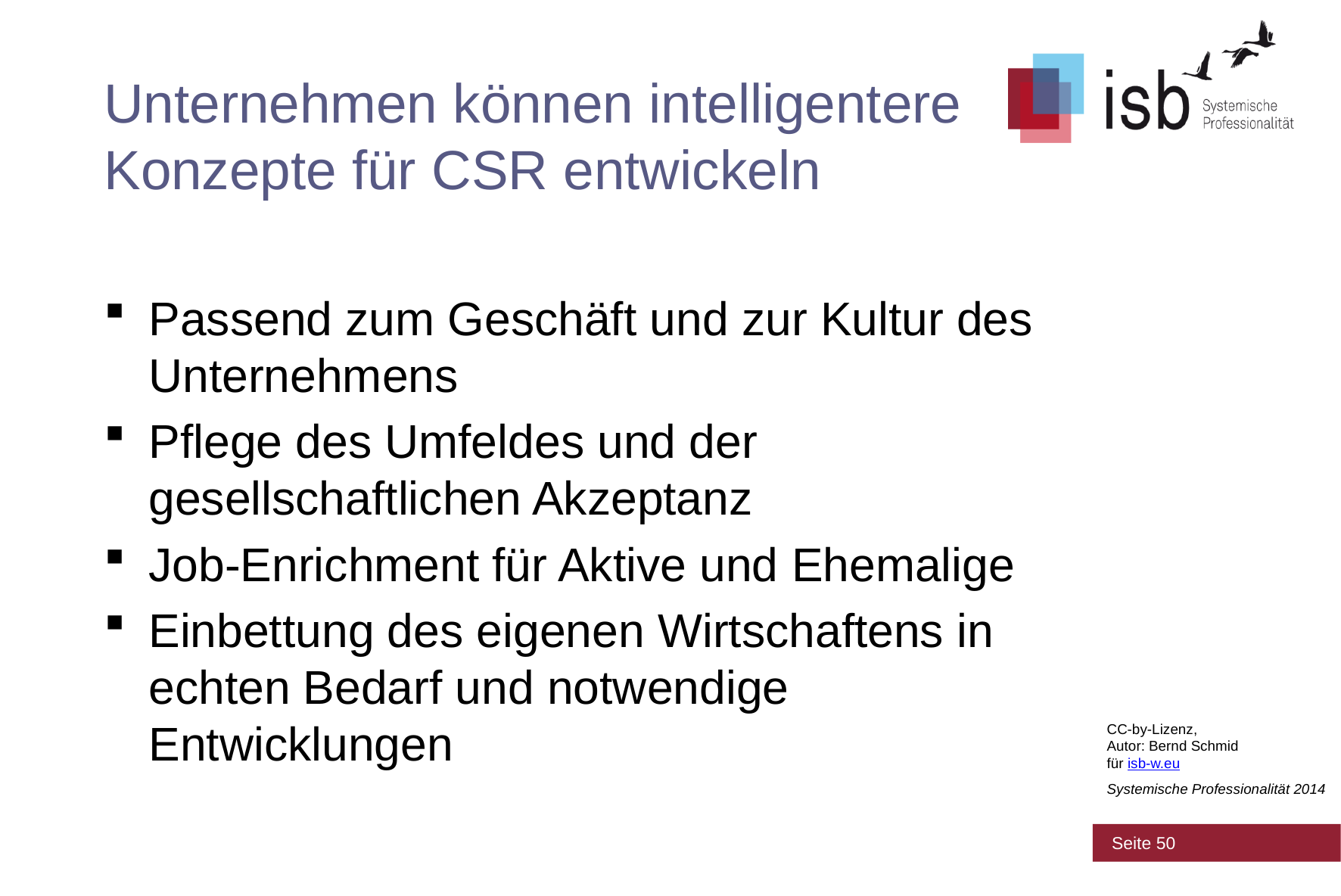

# Unternehmen können intelligentere Konzepte für CSR entwickeln
Passend zum Geschäft und zur Kultur des Unternehmens
Pflege des Umfeldes und der gesellschaftlichen Akzeptanz
Job-Enrichment für Aktive und Ehemalige
Einbettung des eigenen Wirtschaftens in echten Bedarf und notwendige Entwicklungen
 Seite 50